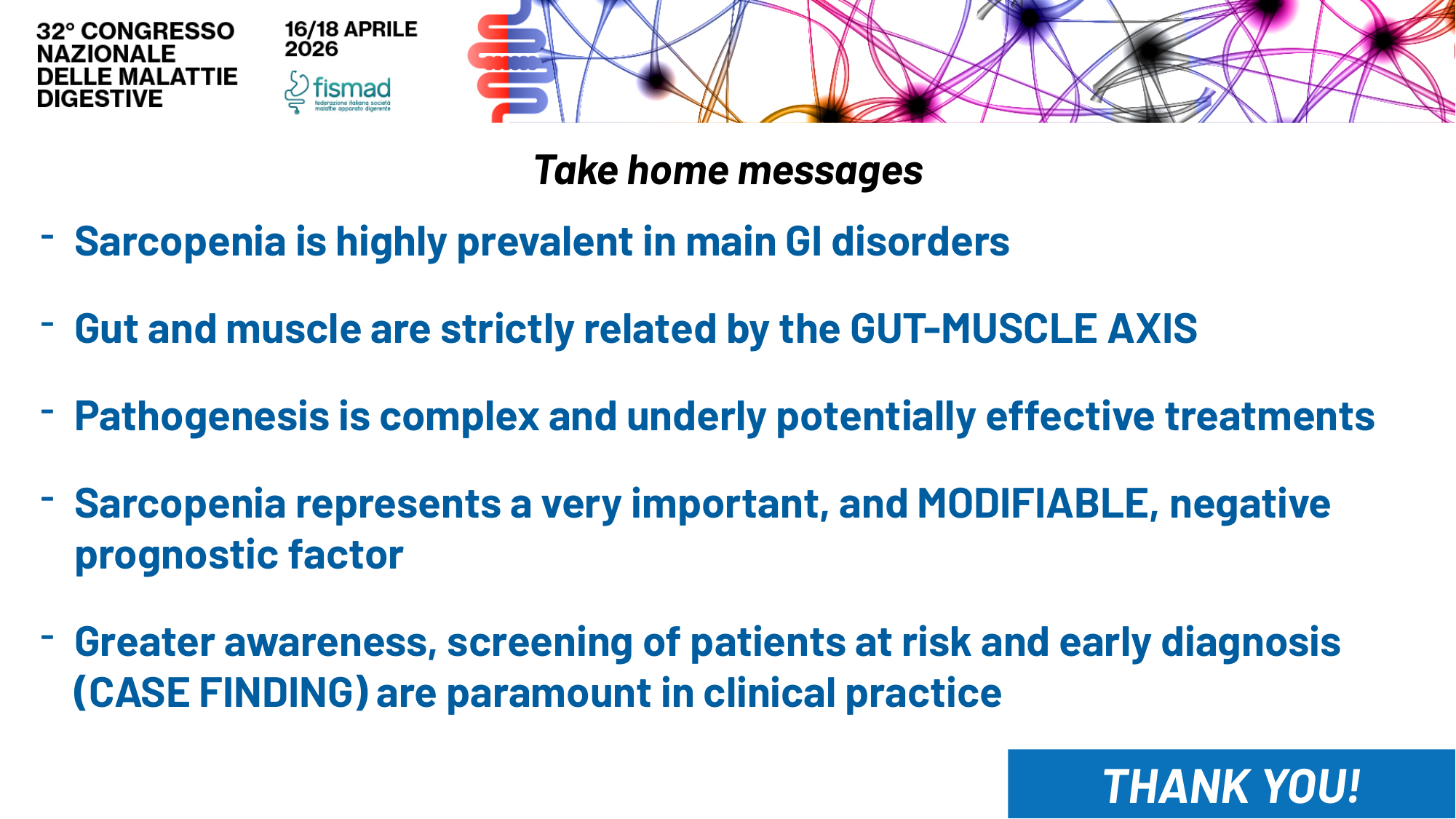

Take home messages
Sarcopenia is highly prevalent in main GI disorders
Gut and muscle are strictly related by the GUT-MUSCLE AXIS
Pathogenesis is complex and underly potentially effective treatments
Sarcopenia represents a very important, and MODIFIABLE, negative prognostic factor
Greater awareness, screening of patients at risk and early diagnosis (CASE FINDING) are paramount in clinical practice
THANK YOU!